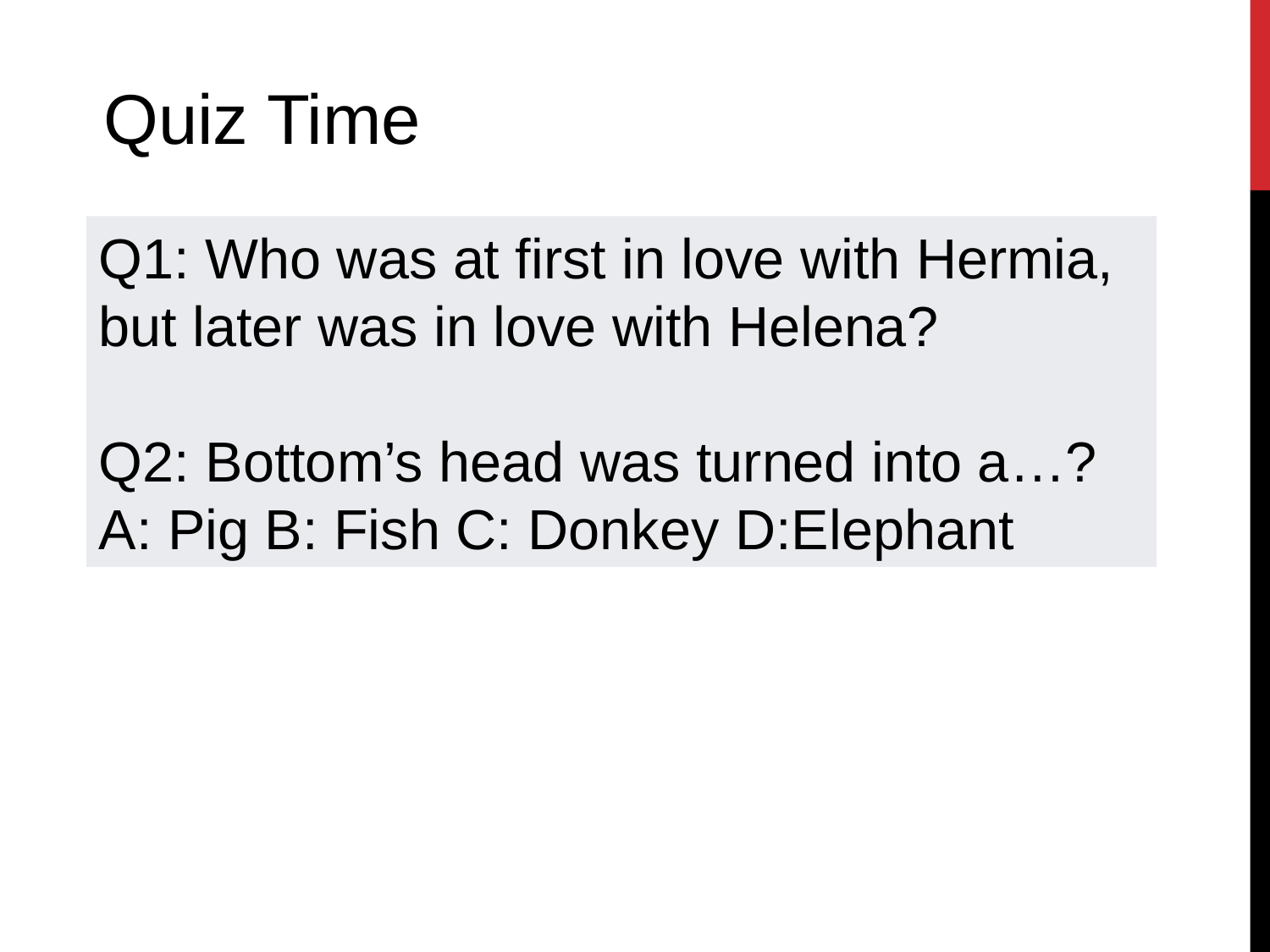

Quiz Time
Q1: Who was at first in love with Hermia, but later was in love with Helena?

Q2: Bottom’s head was turned into a…?
A: Pig B: Fish C: Donkey D:Elephant